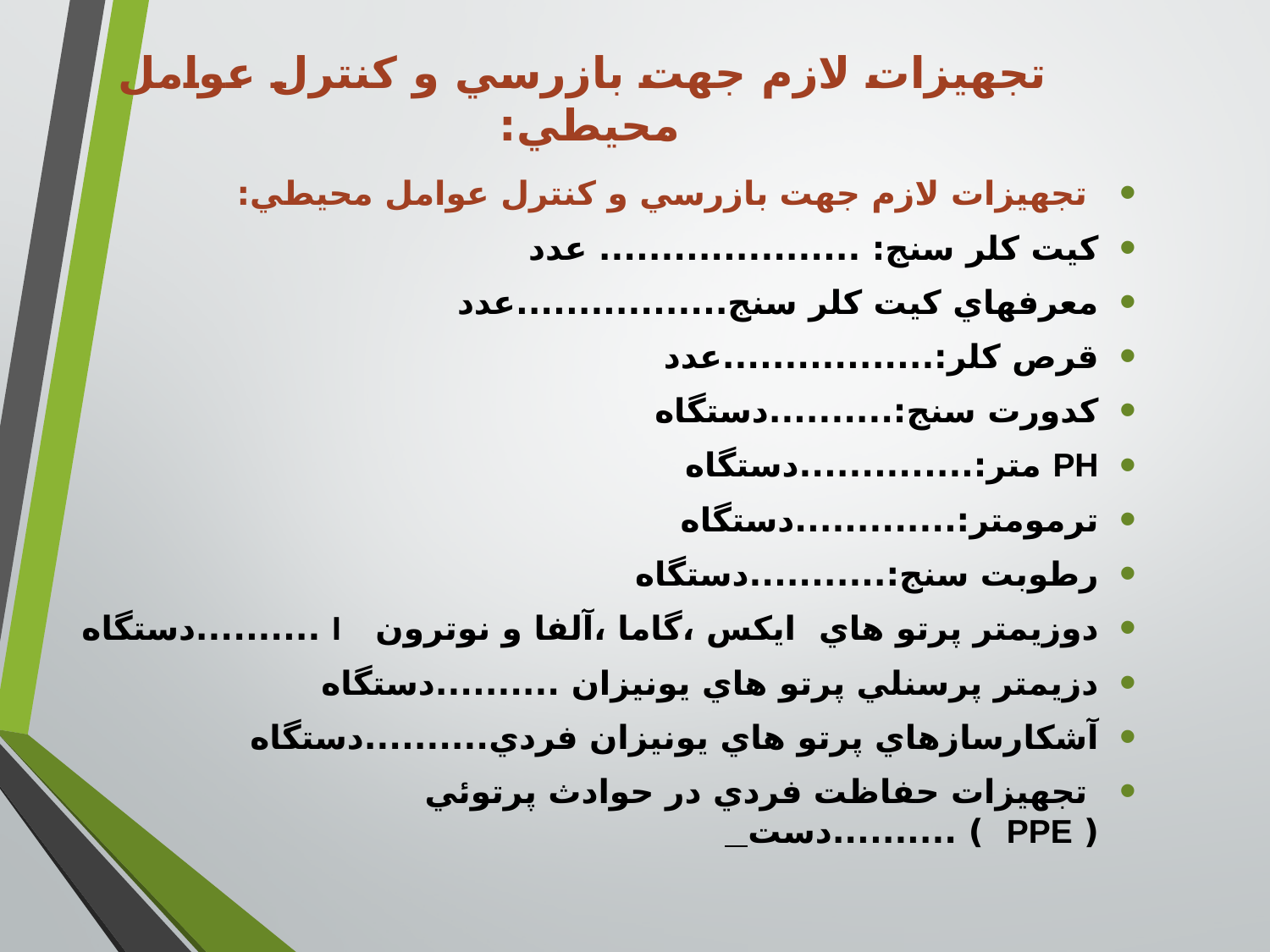

# تجهیزات لازم جهت بازرسي و كنترل عوامل محيطي:
 تجهیزات لازم جهت بازرسي و كنترل عوامل محيطي:
كيت کلر سنج: ..................... عدد
معرفهاي كيت كلر سنج.................عدد
قرص كلر:.................عدد
كدورت سنج:..........دستگاه
PH متر:..............دستگاه
ترمومتر:.............دستگاه
رطوبت سنج:...........دستگاه
دوزيمتر پرتو هاي  ايكس ،گاما ،آلفا و نوترون   I ..........دستگاه
دزيمتر پرسنلي پرتو هاي يونيزان ..........دستگاه
آشكارسازهاي پرتو هاي يونيزان فردي..........دستگاه
 تجهيزات حفاظت فردي در حوادث پرتوئي  ( PPE  ) ..........دست